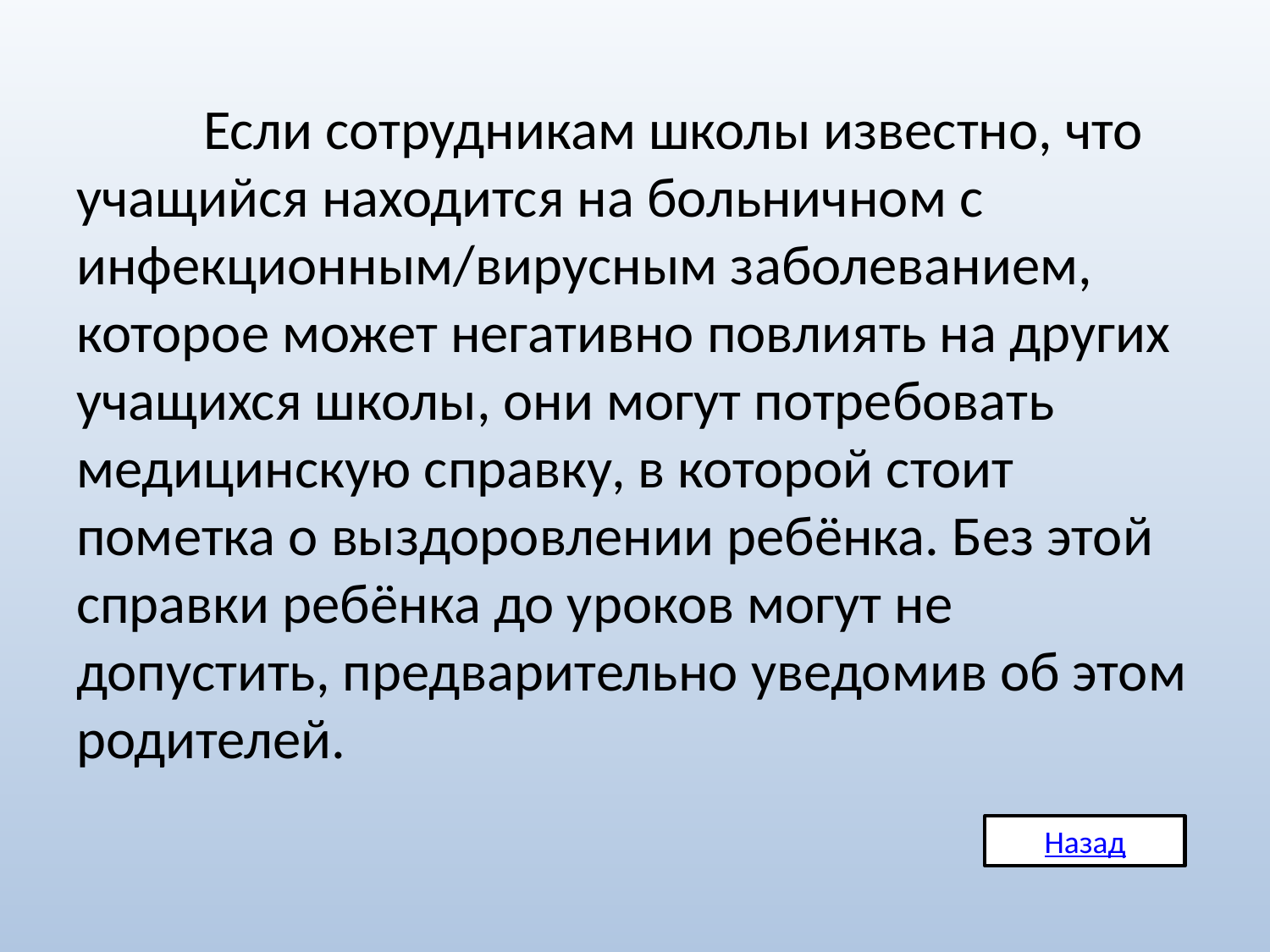

Если сотрудникам школы известно, что учащийся находится на больничном с инфекционным/вирусным заболеванием, которое может негативно повлиять на других учащихся школы, они могут потребовать медицинскую справку, в которой стоит пометка о выздоровлении ребёнка. Без этой справки ребёнка до уроков могут не допустить, предварительно уведомив об этом родителей.
Назад